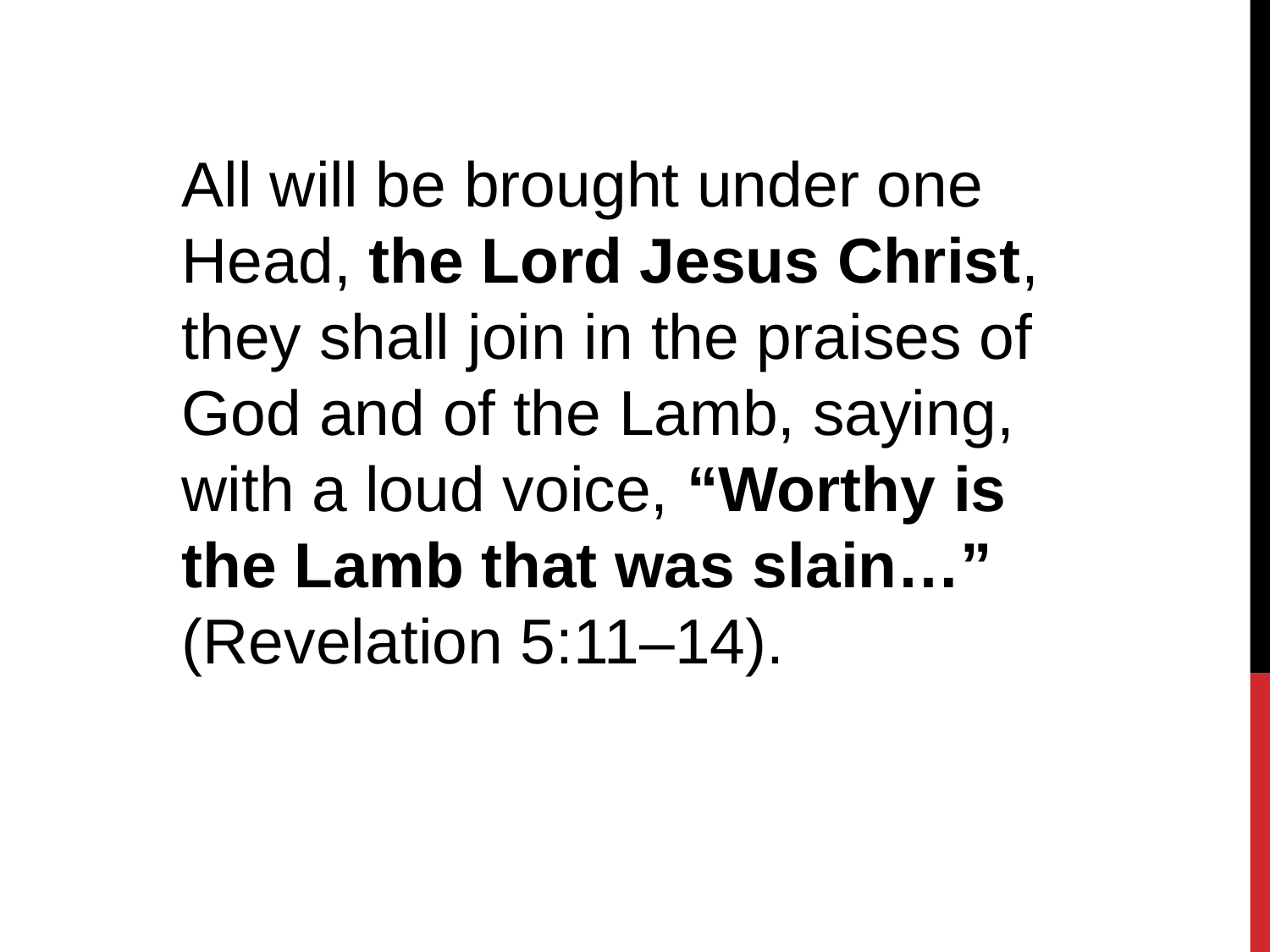

All will be brought under one Head, the Lord Jesus Christ, they shall join in the praises of God and of the Lamb, saying, with a loud voice, “Worthy is the Lamb that was slain…”  (Revelation 5:11–14).